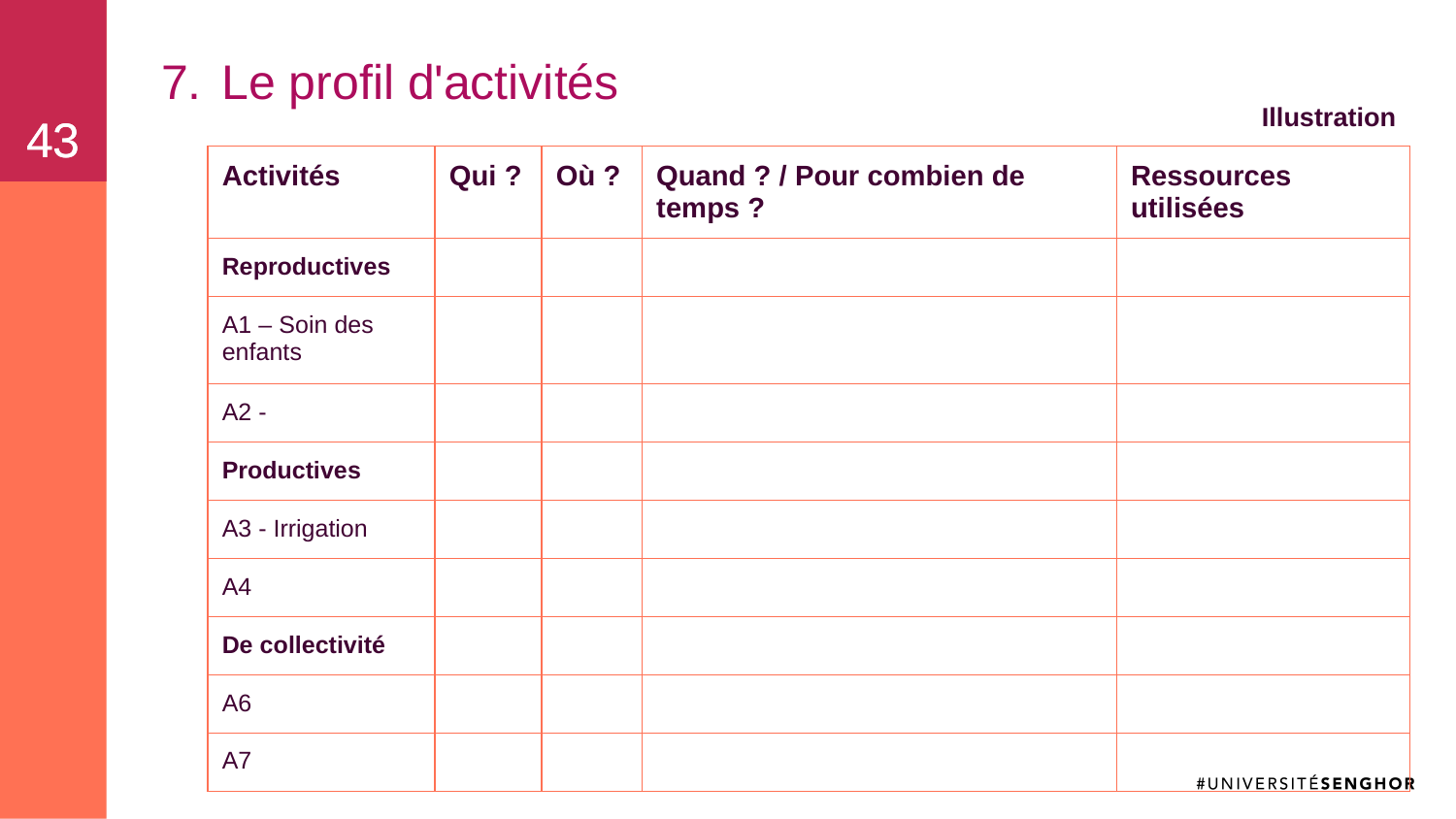

43
43
# Le profil d'activités

Illustration
| Activités | Qui ? | Où ? | Quand ? / Pour combien de temps ? | Ressources utilisées |
| --- | --- | --- | --- | --- |
| Reproductives |  |  |  |  |
| A1 – Soin des enfants |  |  |  |  |
| A2 - |  |  |  |  |
| Productives |  |  |  |  |
| A3 - Irrigation |  |  |  |  |
| A4 |  |  |  |  |
| De collectivité |  |  |  |  |
| A6 |  |  |  |  |
| A7 |  |  |  |  |